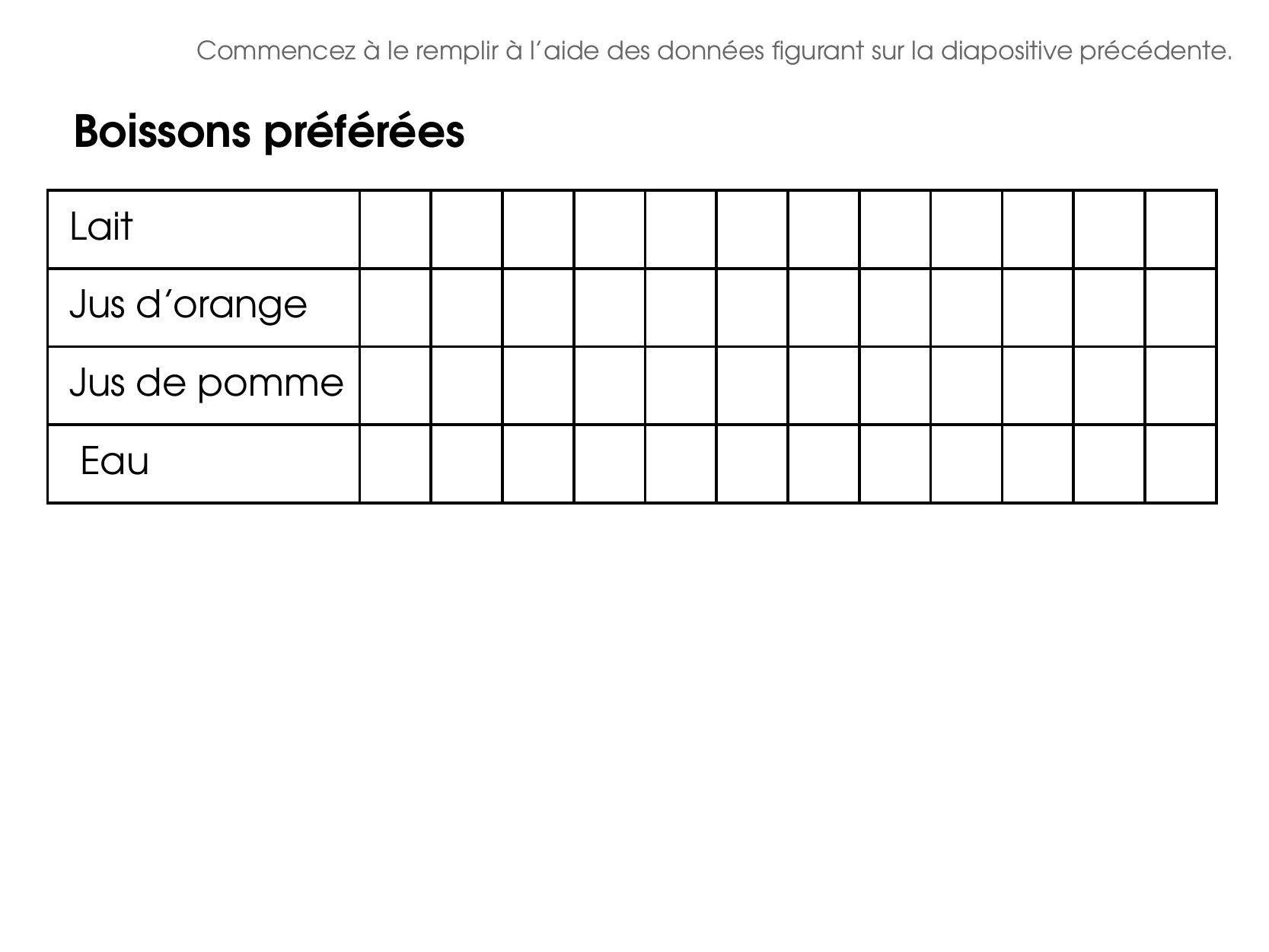

Commencez à le remplir à l’aide des données figurant sur la diapositive précédente.
Boissons préférées
| Lait |  |  |  |  |  |  |  |  |  |  |  |  |
| --- | --- | --- | --- | --- | --- | --- | --- | --- | --- | --- | --- | --- |
| Jus d’orange |  |  |  |  |  |  |  |  |  |  |  |  |
| Jus de pomme |  |  |  |  |  |  |  |  |  |  |  |  |
| Eau |  |  |  |  |  |  |  |  |  |  |  |  |